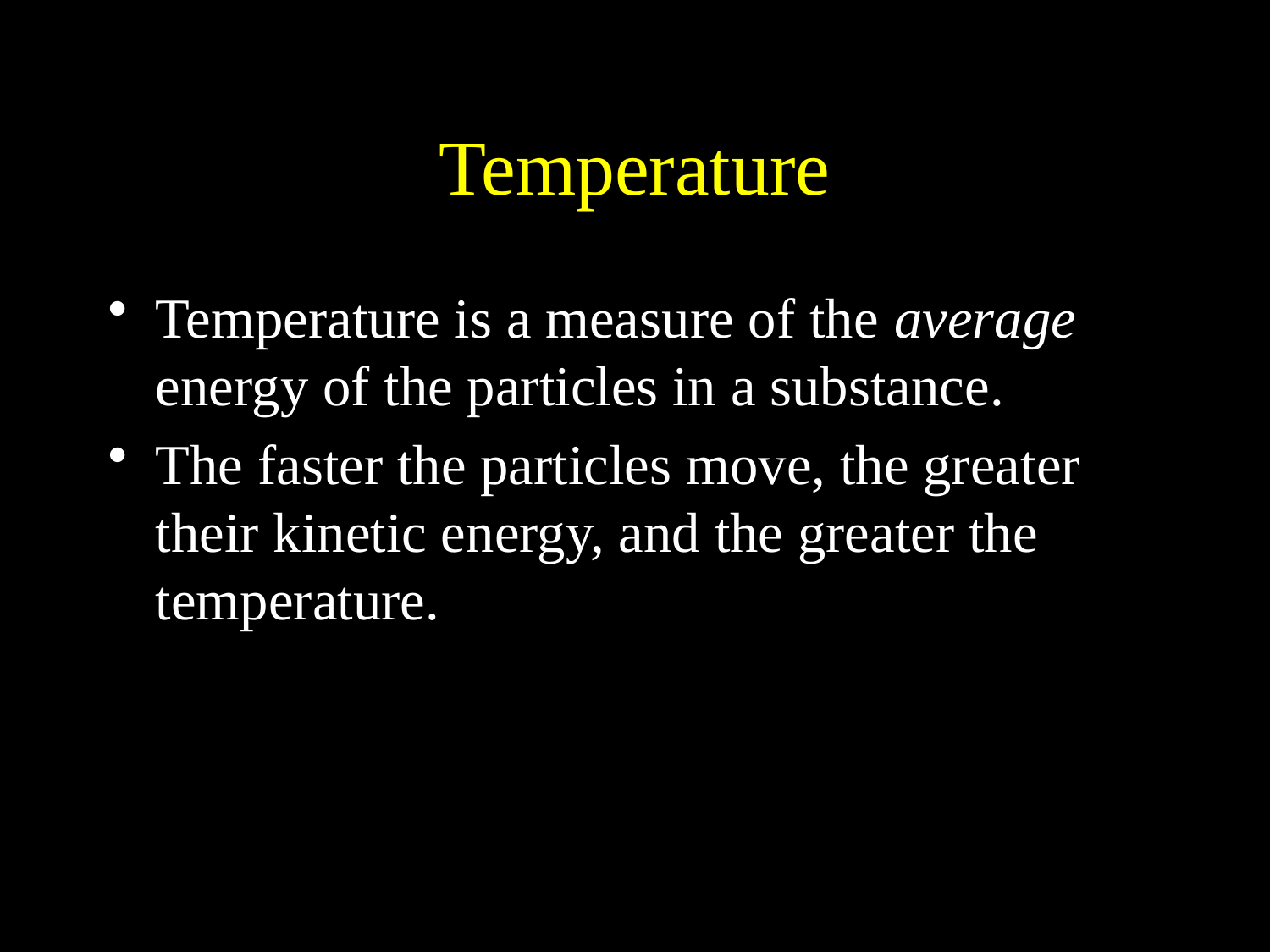

# Temperature
Temperature is a measure of the average energy of the particles in a substance.
The faster the particles move, the greater their kinetic energy, and the greater the temperature.